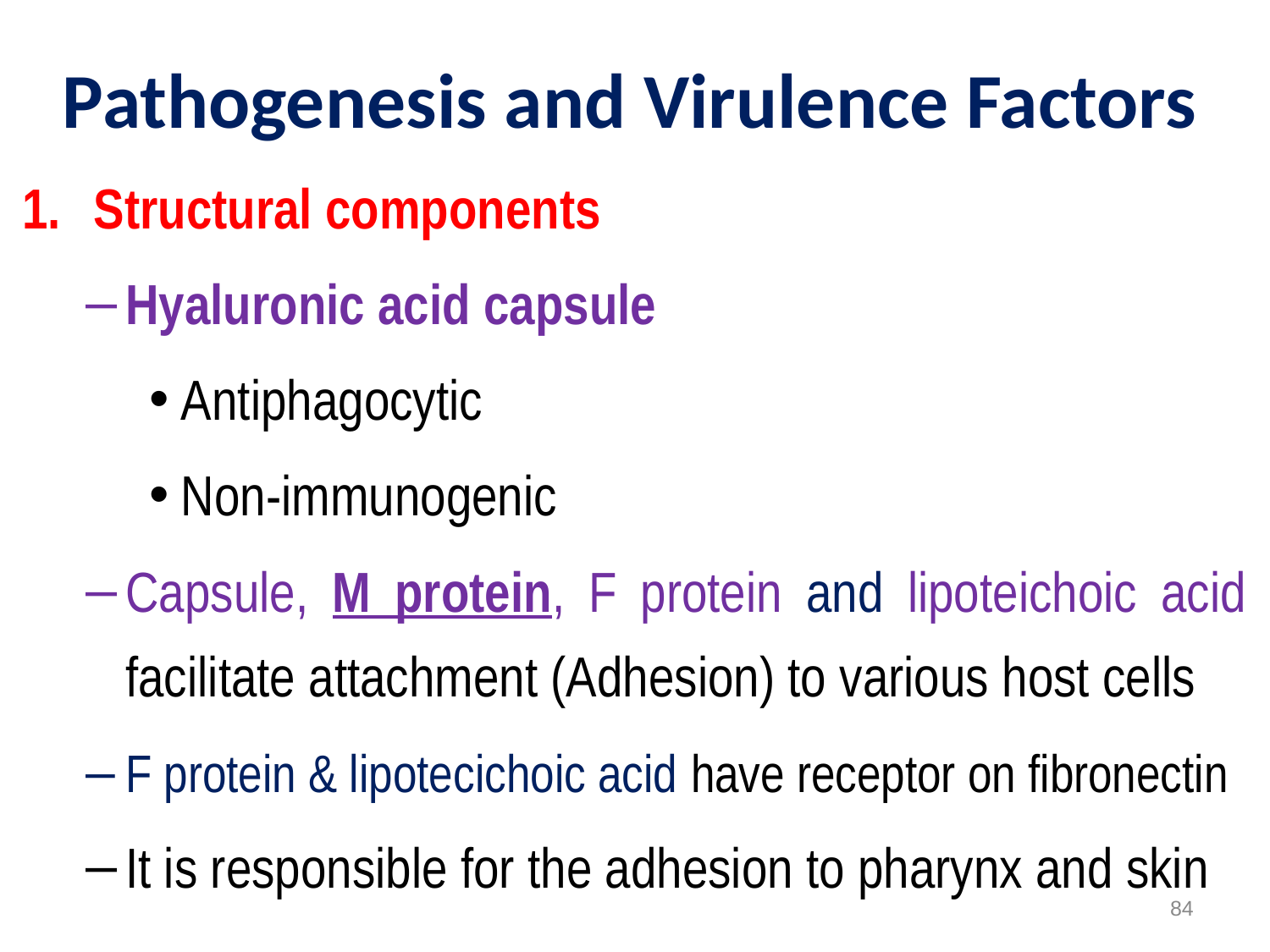

# Pathogenesis and Virulence Factors
Structural components
Hyaluronic acid capsule
Antiphagocytic
Non-immunogenic
Capsule, M protein, F protein and lipoteichoic acid facilitate attachment (Adhesion) to various host cells
F protein & lipotecichoic acid have receptor on fibronectin
It is responsible for the adhesion to pharynx and skin

84